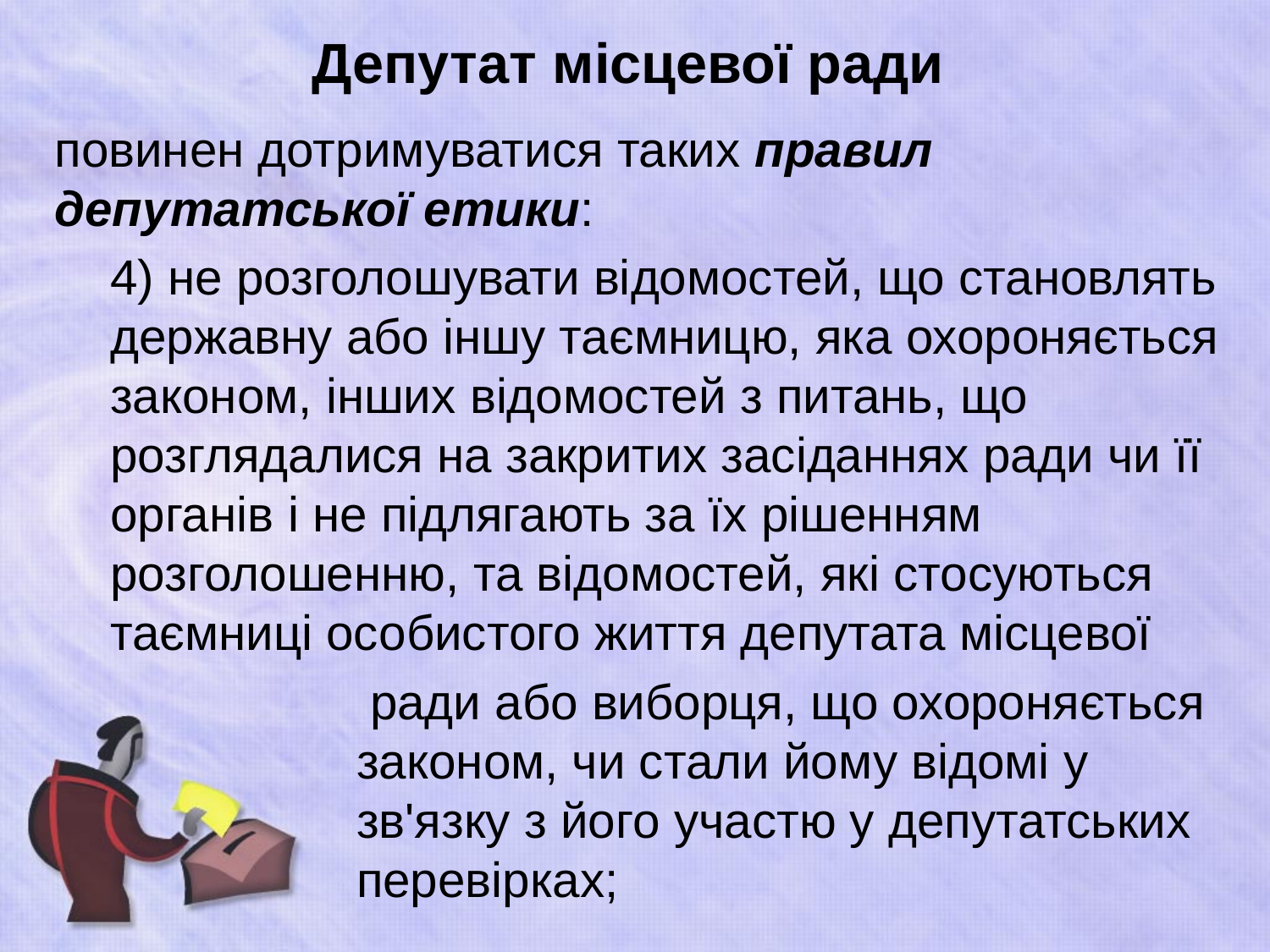

# Депутат місцевої ради
повинен дотримуватися таких правил депутатської етики:
4) не розголошувати відомостей, що становлять державну або іншу таємницю, яка охороняється законом, інших відомостей з питань, що розглядалися на закритих засіданнях ради чи її органів і не підлягають за їх рішенням розголошенню, та відомостей, які стосуються таємниці особистого життя депутата місцевої
 ради або виборця, що охороняється законом, чи стали йому відомі у зв'язку з його участю у депутатських перевірках;